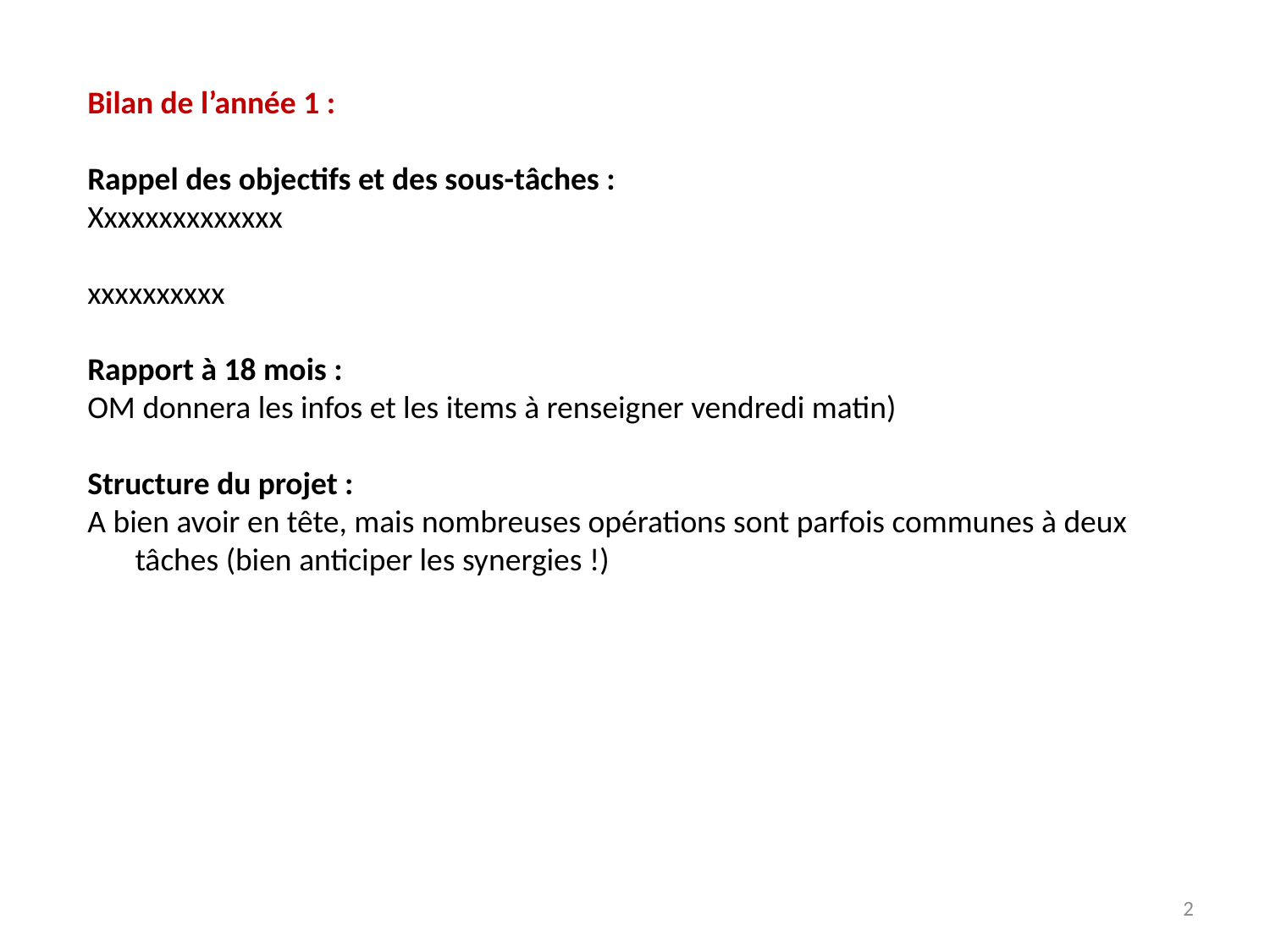

Bilan de l’année 1 :

Rappel des objectifs et des sous-tâches :
Xxxxxxxxxxxxxx

xxxxxxxxxx

Rapport à 18 mois :
OM donnera les infos et les items à renseigner vendredi matin)

Structure du projet :
A bien avoir en tête, mais nombreuses opérations sont parfois communes à deux tâches (bien anticiper les synergies !)

2